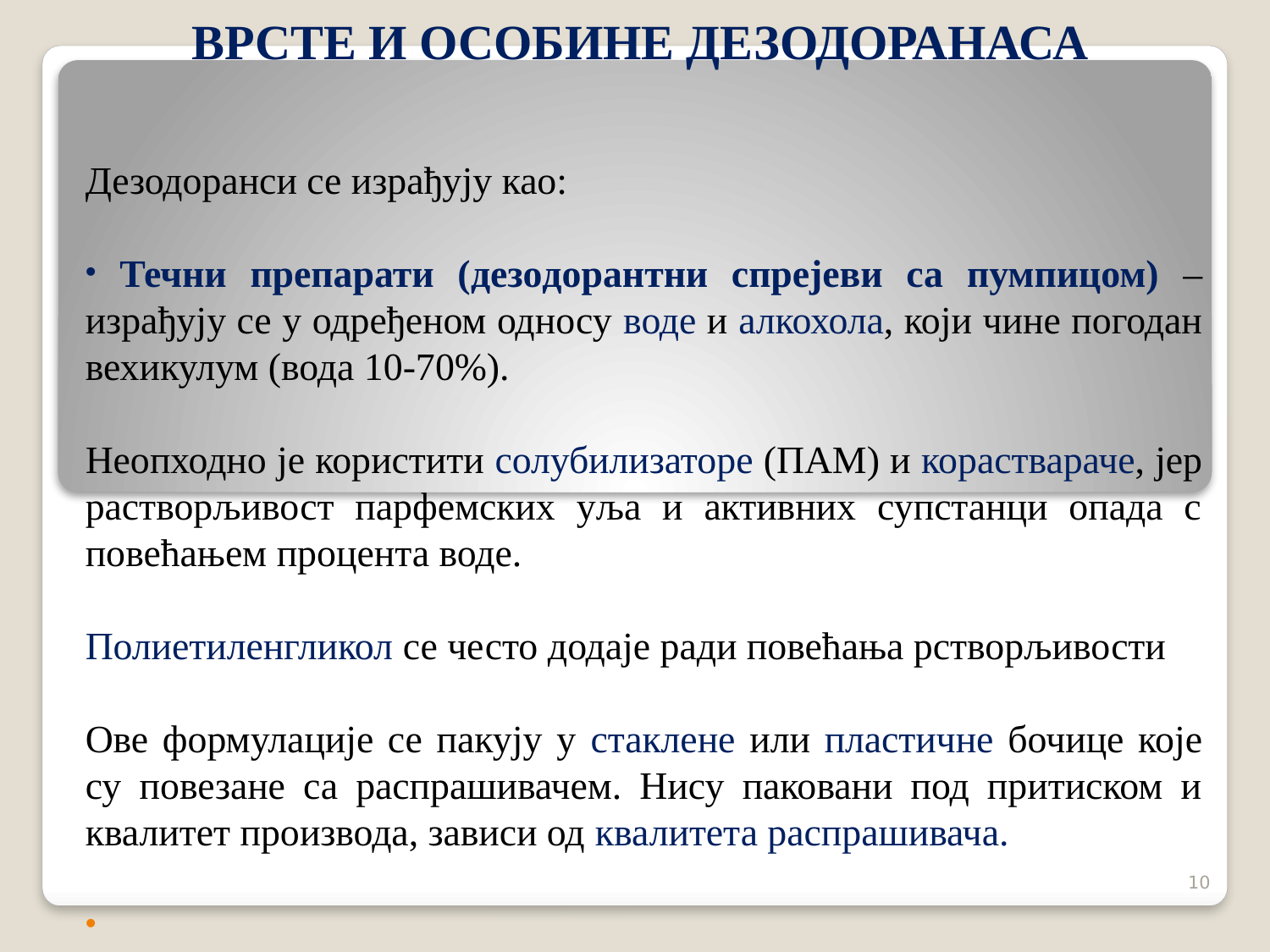

# ВРСТЕ И ОСОБИНЕ ДЕЗОДОРАНАСА

Дезодоранси се израђују као:

 Течни препарати (дезодорантни спрејеви са пумпицом) – израђују се у одређеном односу воде и алкохола, који чине погодан вехикулум (вода 10-70%).

Неопходно је користити солубилизаторе (ПАМ) и кораствараче, јер растворљивост парфемских уља и активних супстанци опада с повећањем процента воде.

Полиетиленгликол се често додаје ради повећања рстворљивости

Ове формулације се пакују у стаклене или пластичне бочице које су повезане са распрашивачем. Нису паковани под притиском и квалитет производа, зависи од квалитета распрашивача.

10